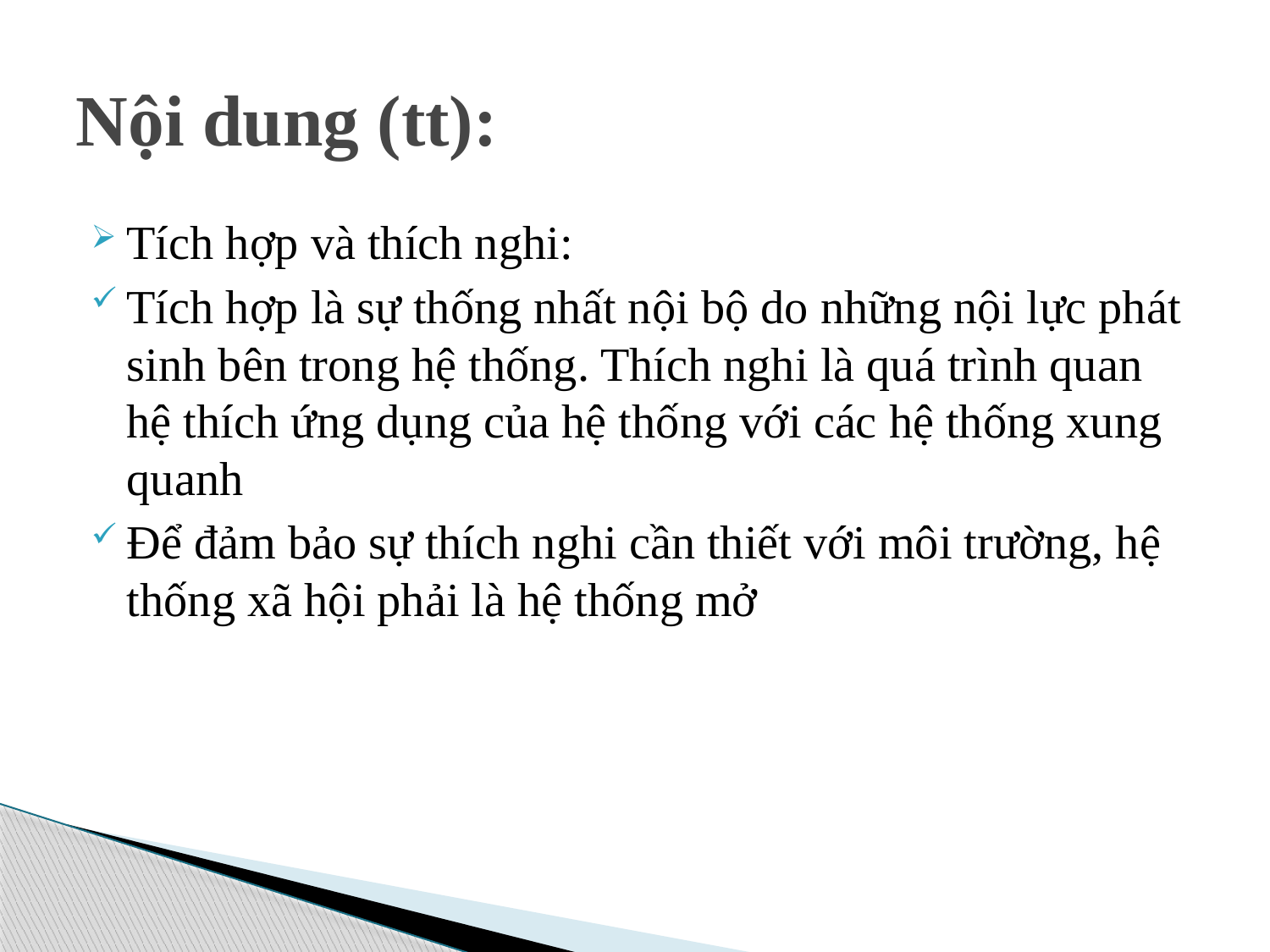

# Nội dung (tt):
Tích hợp và thích nghi:
Tích hợp là sự thống nhất nội bộ do những nội lực phát sinh bên trong hệ thống. Thích nghi là quá trình quan hệ thích ứng dụng của hệ thống với các hệ thống xung quanh
Để đảm bảo sự thích nghi cần thiết với môi trường, hệ thống xã hội phải là hệ thống mở